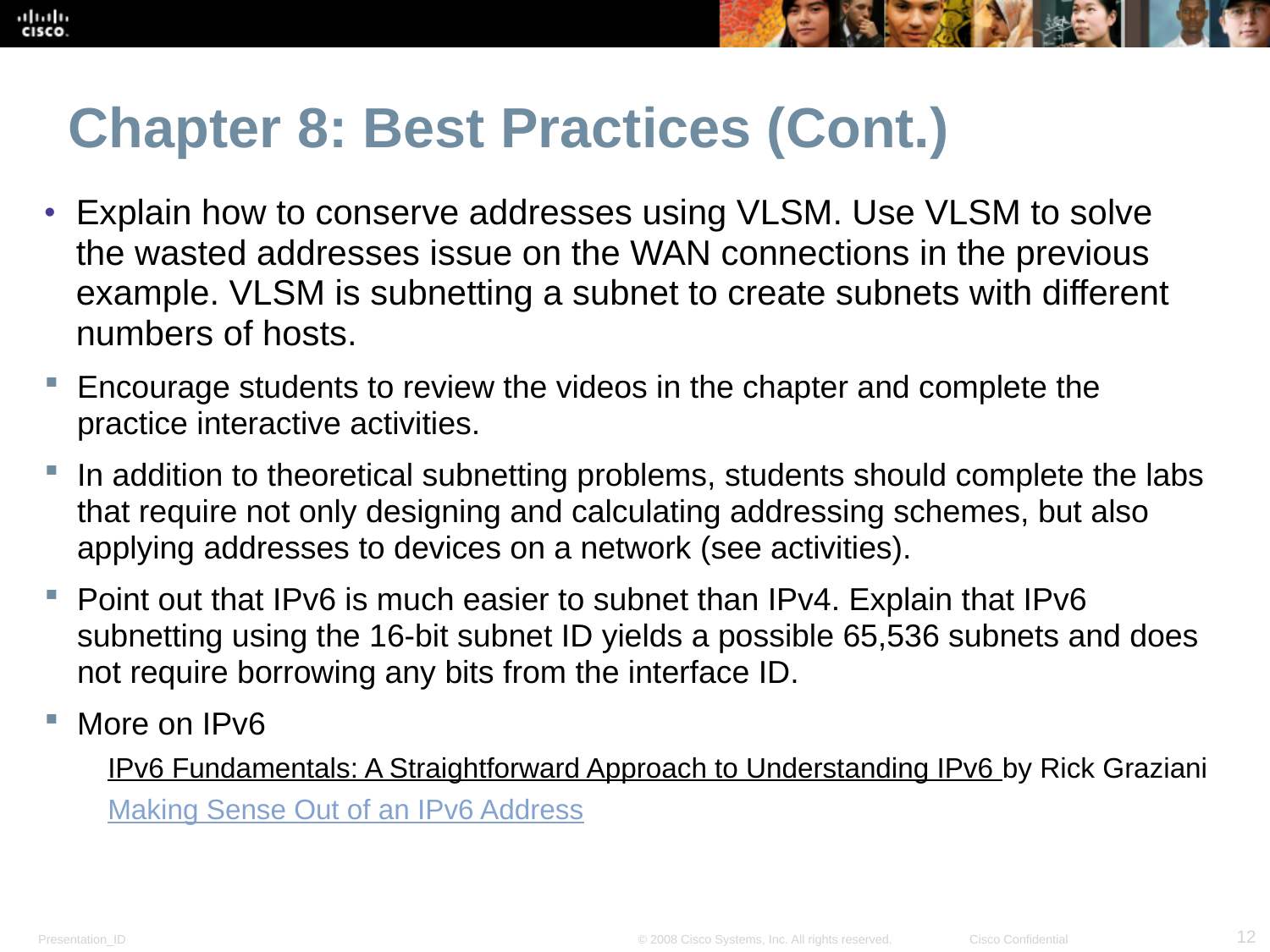

Chapter 8: Best Practices (Cont.)
Explain how to conserve addresses using VLSM. Use VLSM to solve the wasted addresses issue on the WAN connections in the previous example. VLSM is subnetting a subnet to create subnets with different numbers of hosts.
Encourage students to review the videos in the chapter and complete the practice interactive activities.
In addition to theoretical subnetting problems, students should complete the labs that require not only designing and calculating addressing schemes, but also applying addresses to devices on a network (see activities).
Point out that IPv6 is much easier to subnet than IPv4. Explain that IPv6 subnetting using the 16-bit subnet ID yields a possible 65,536 subnets and does not require borrowing any bits from the interface ID.
More on IPv6
IPv6 Fundamentals: A Straightforward Approach to Understanding IPv6 by Rick Graziani
Making Sense Out of an IPv6 Address